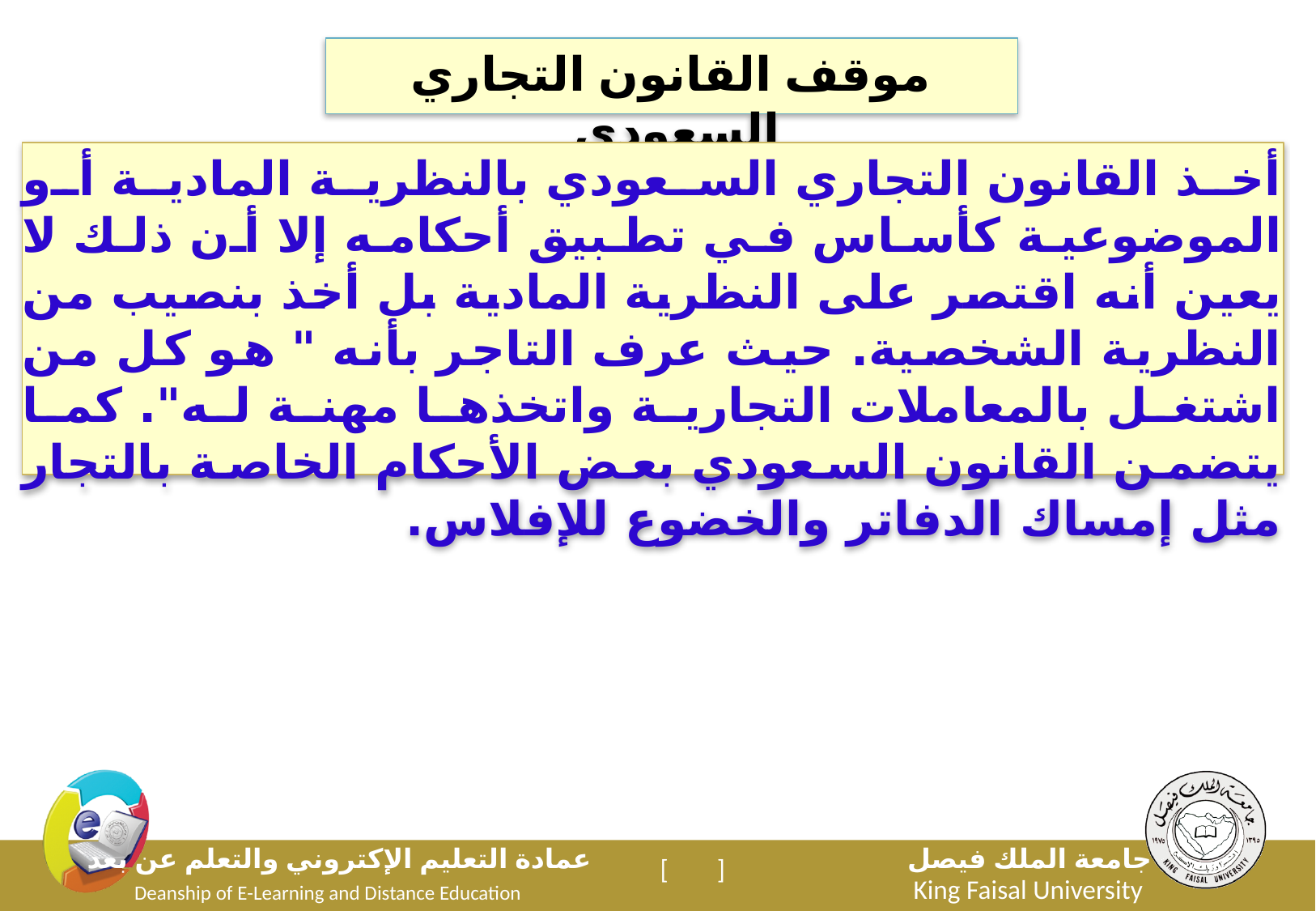

موقف القانون التجاري السعودي
أخذ القانون التجاري السعودي بالنظرية المادية أو الموضوعية كأساس في تطبيق أحكامه إلا أن ذلك لا يعين أنه اقتصر على النظرية المادية بل أخذ بنصيب من النظرية الشخصية. حيث عرف التاجر بأنه " هو كل من اشتغل بالمعاملات التجارية واتخذها مهنة له". كما يتضمن القانون السعودي بعض الأحكام الخاصة بالتجار مثل إمساك الدفاتر والخضوع للإفلاس.